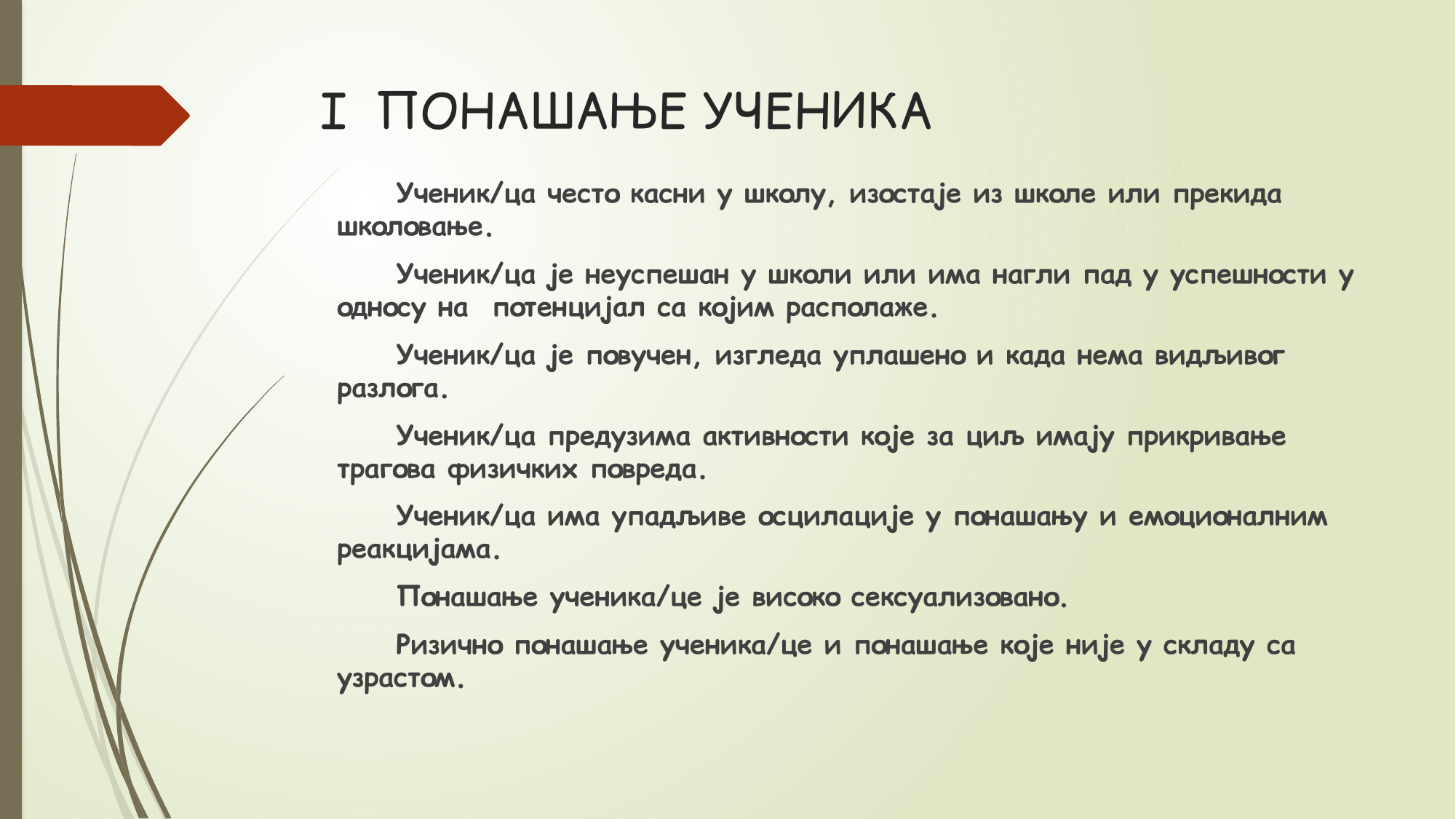

# I  ПОНАШАЊЕ УЧЕНИКА
     Ученик/ца често касни у школу, изостаје из школе или прекида школовање.
     Ученик/ца је неуспешан у школи или има нагли пад у успешности у односу на  потенцијал са којим располаже.
     Ученик/ца је повучен, изгледа уплашено и када нема видљивог разлога.
     Ученик/ца предузима активности које за циљ имају прикривање трагова физичких повреда.
     Ученик/ца има упадљиве осцилације у понашању и емоционалним реакцијама.
     Понашање ученика/це је високо сексуализовано.
     Ризично понашање ученика/це и понашање које није у складу са узрастом.